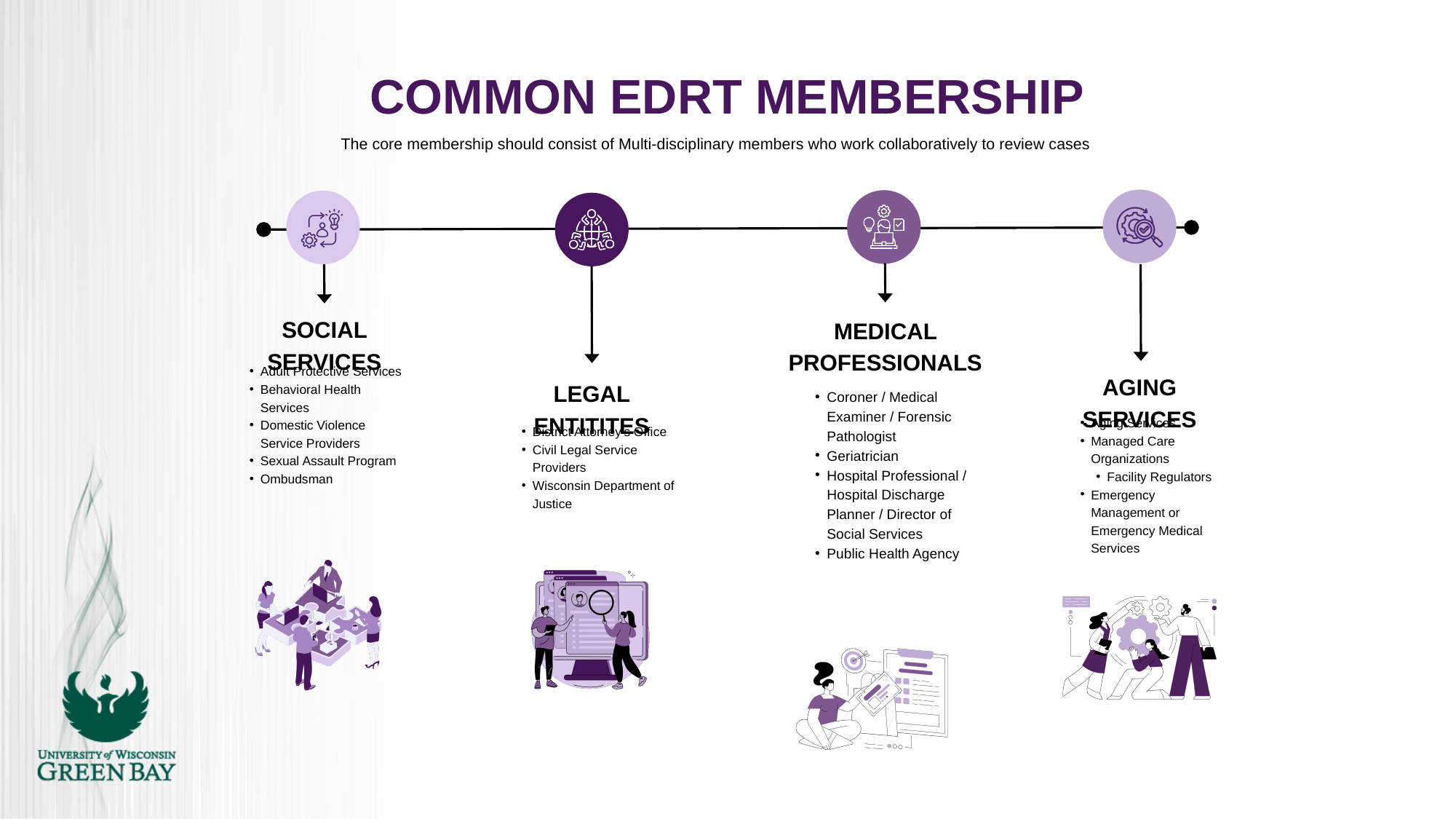

COMMON EDRT MEMBERSHIP
The core membership should consist of Multi-disciplinary members who work collaboratively to review cases

SOCIAL SERVICES
MEDICAL PROFESSIONALS
Adult Protective Services
Behavioral Health Services
Domestic Violence Service Providers
Sexual Assault Program
Ombudsman
AGING SERVICES
LEGAL ENTITITES
Coroner / Medical Examiner / Forensic Pathologist
Geriatrician
Hospital Professional / Hospital Discharge Planner / Director of Social Services
Public Health Agency
Aging Services
Managed Care Organizations
Facility Regulators
Emergency Management or Emergency Medical Services
District Attorney’s Office
Civil Legal Service Providers
Wisconsin Department of Justice